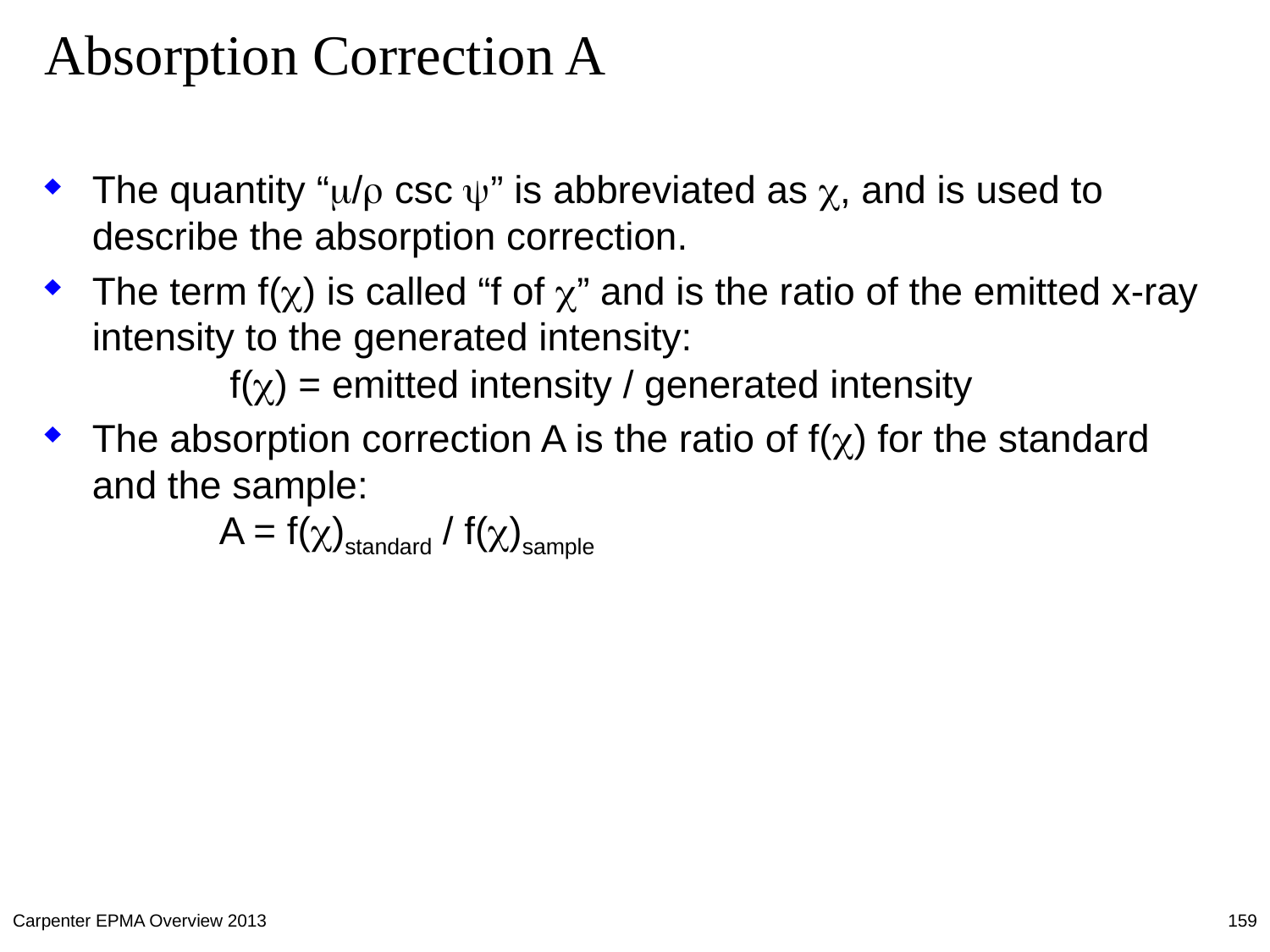

# Absorption Correction A
The quantity “μ/ρ csc ψ” is abbreviated as χ, and is used to describe the absorption correction.
The term f(χ) is called “f of χ” and is the ratio of the emitted x-ray intensity to the generated intensity:
	 f(χ) = emitted intensity / generated intensity
The absorption correction A is the ratio of f(χ) for the standard and the sample:
	A = f(χ)standard / f(χ)sample
Carpenter EPMA Overview 2013
159